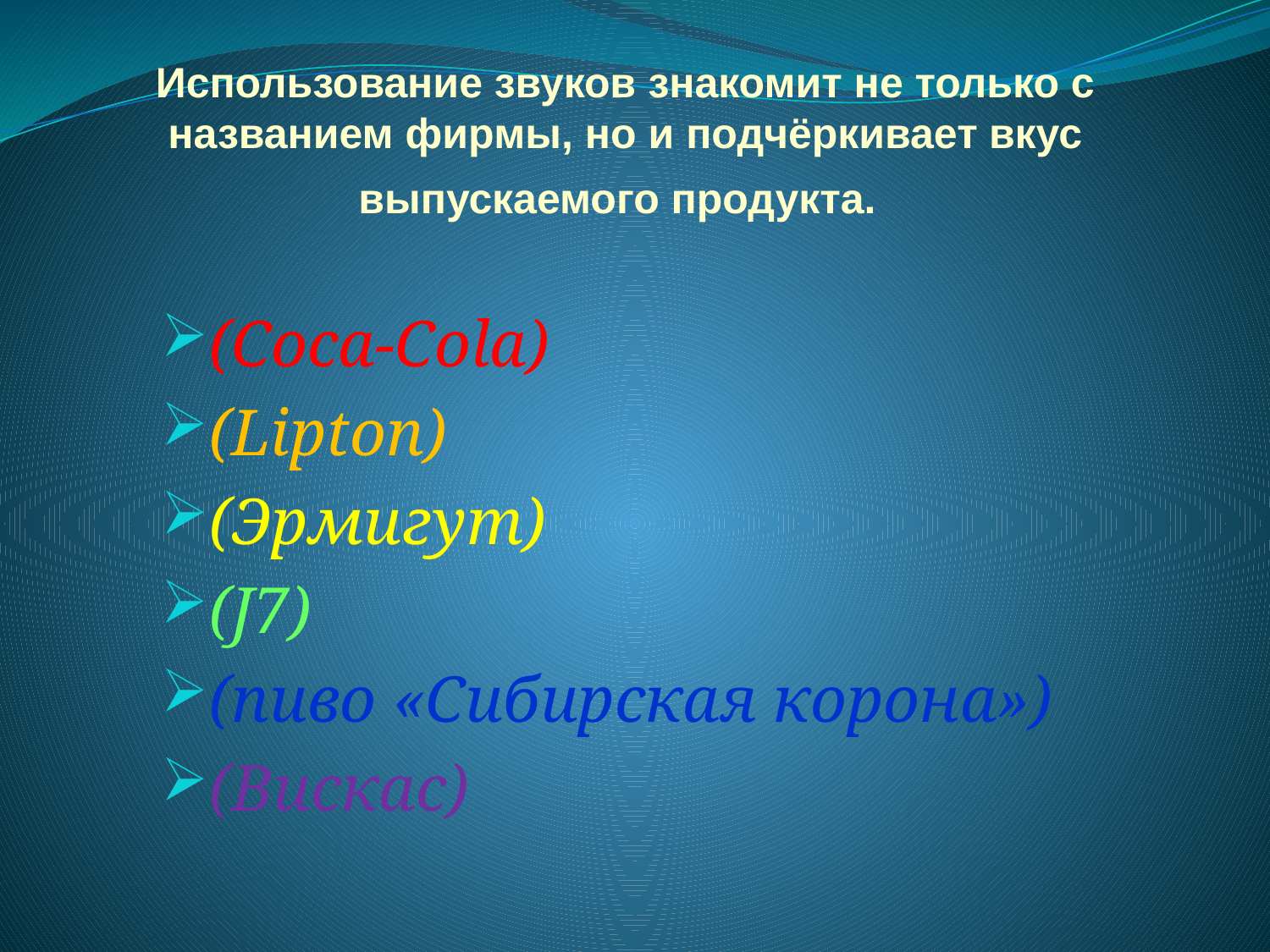

Использование звуков знакомит не только с названием фирмы, но и подчёркивает вкус выпускаемого продукта.
(Coca-Cola)
(Lipton)
(Эрмигут)
(J7)
(пиво «Сибирская корона»)
(Вискас)